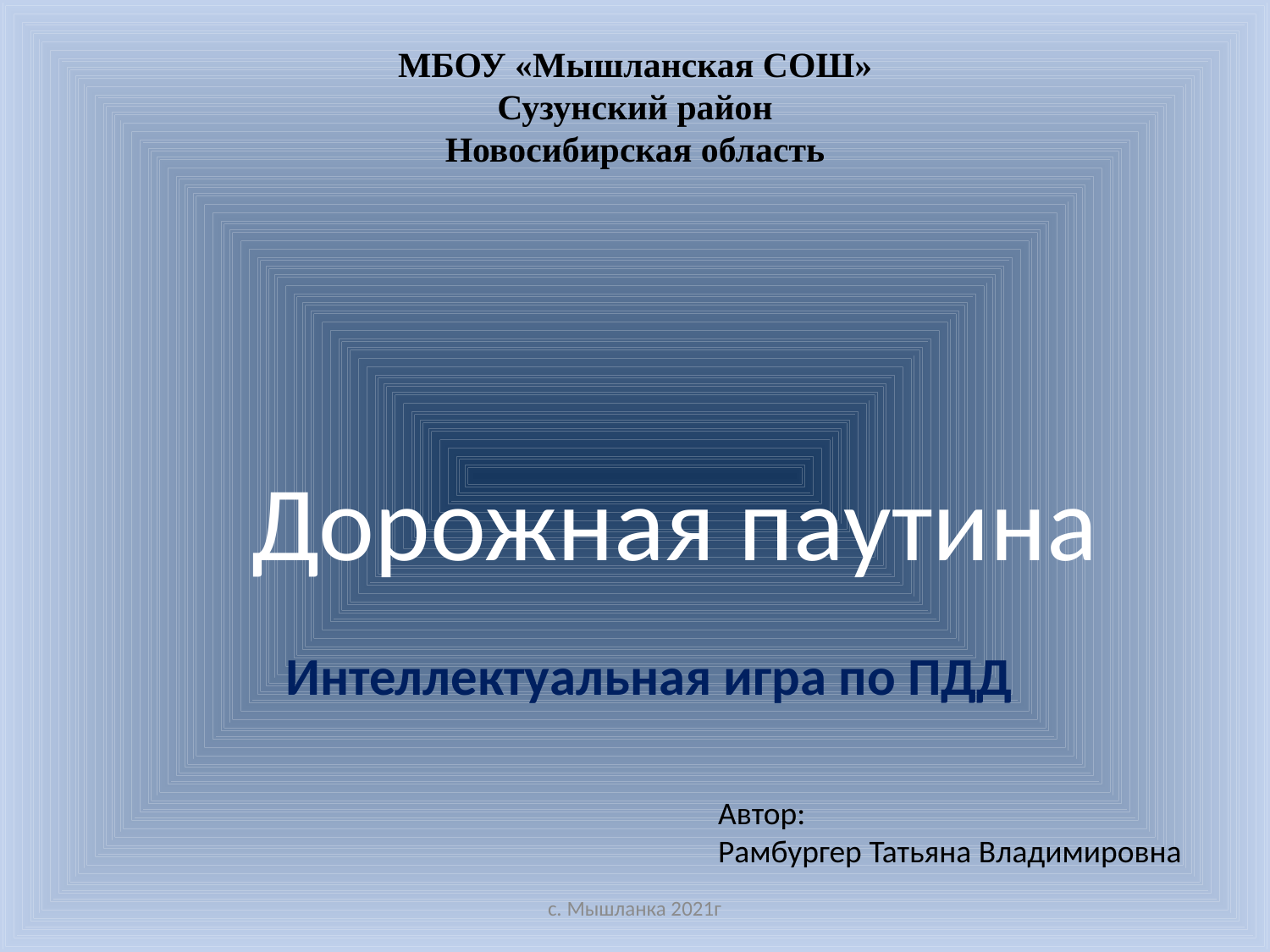

МБОУ «Мышланская СОШ»
Сузунский район
Новосибирская область
# Дорожная паутина
Интеллектуальная игра по ПДД
Автор:
Рамбургер Татьяна Владимировна
с. Мышланка 2021г